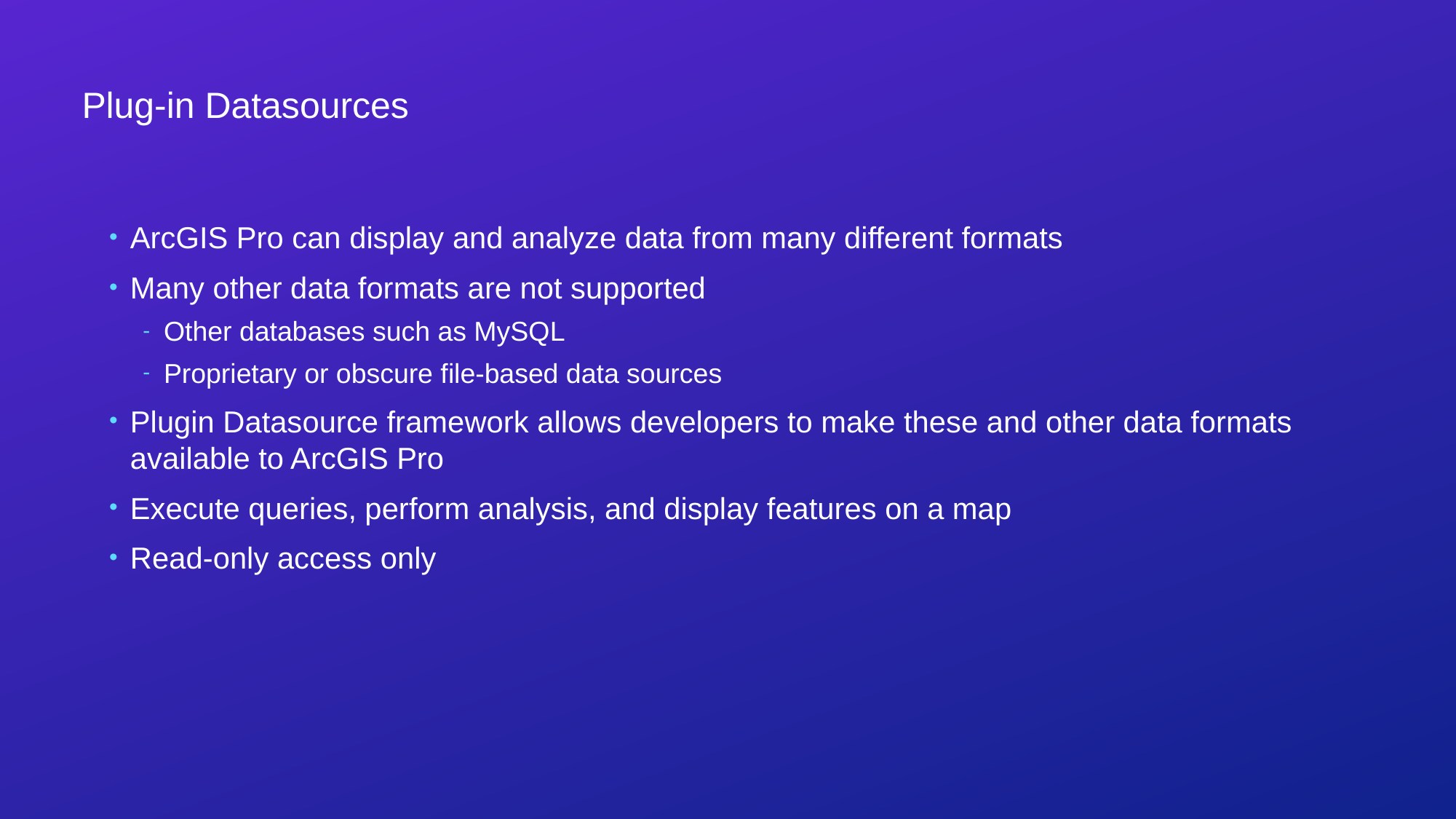

# Plug-in Datasources
ArcGIS Pro can display and analyze data from many different formats
Many other data formats are not supported
Other databases such as MySQL
Proprietary or obscure file-based data sources
Plugin Datasource framework allows developers to make these and other data formats available to ArcGIS Pro
Execute queries, perform analysis, and display features on a map
Read-only access only